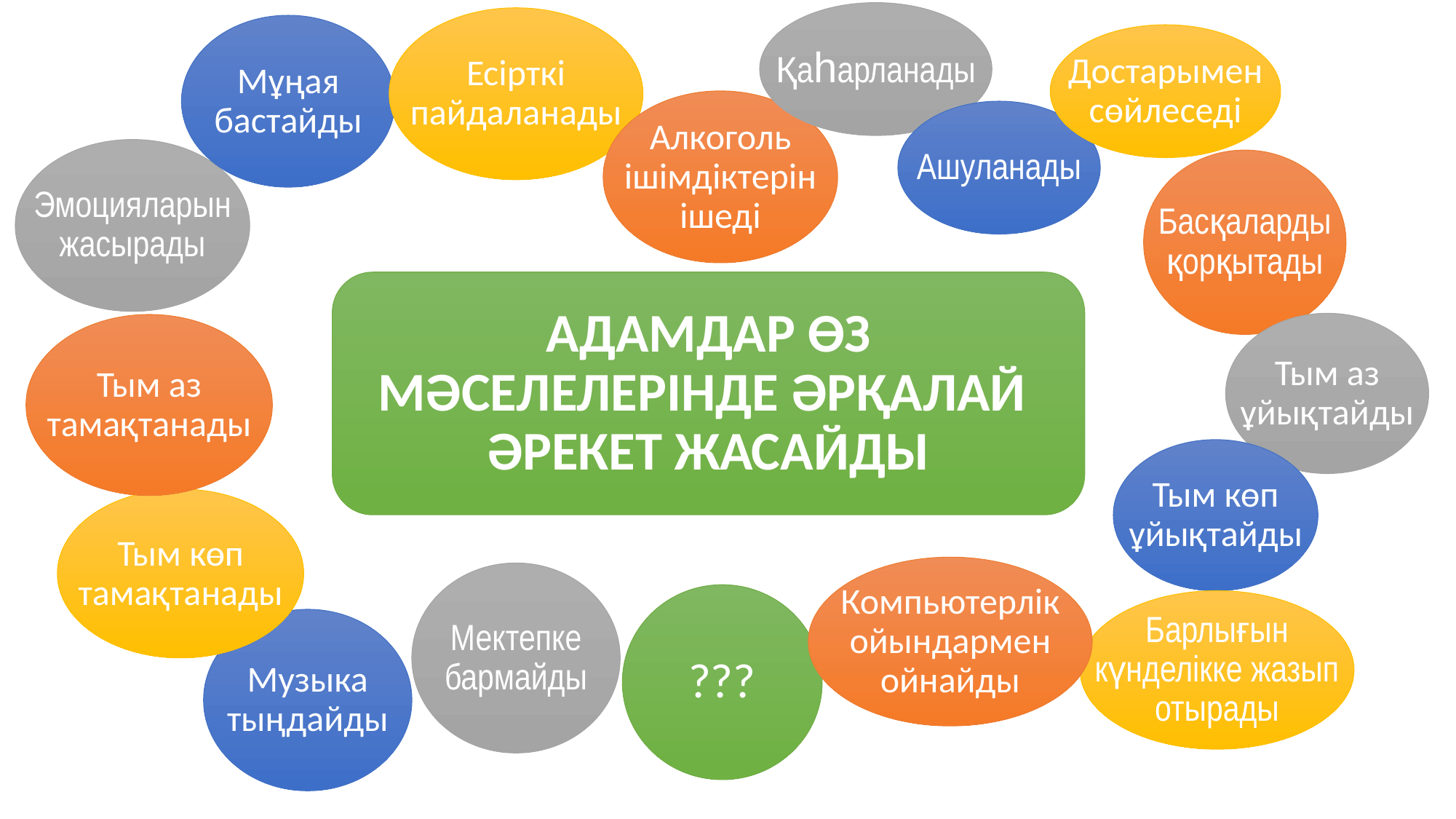

Қаһарланады
Есірткі пайдаланады
Мұңая бастайды
Достарымен сөйлеседі
Алкоголь ішімдіктерін ішеді
Ашуланады
Эмоцияларын жасырады
Басқаларды қорқытады
АДАМДАР ӨЗ МӘСЕЛЕЛЕРІНДЕ ӘРҚАЛАЙ  ӘРЕКЕТ ЖАСАЙДЫ
Тым аз ұйықтайды
Тым аз тамақтанады
Тым көп ұйықтайды
Тым көп тамақтанады
Компьютерлік ойындармен ойнайды
Мектепке бармайды
???
Барлығын күнделікке жазып отырады
Музыка тыңдайды